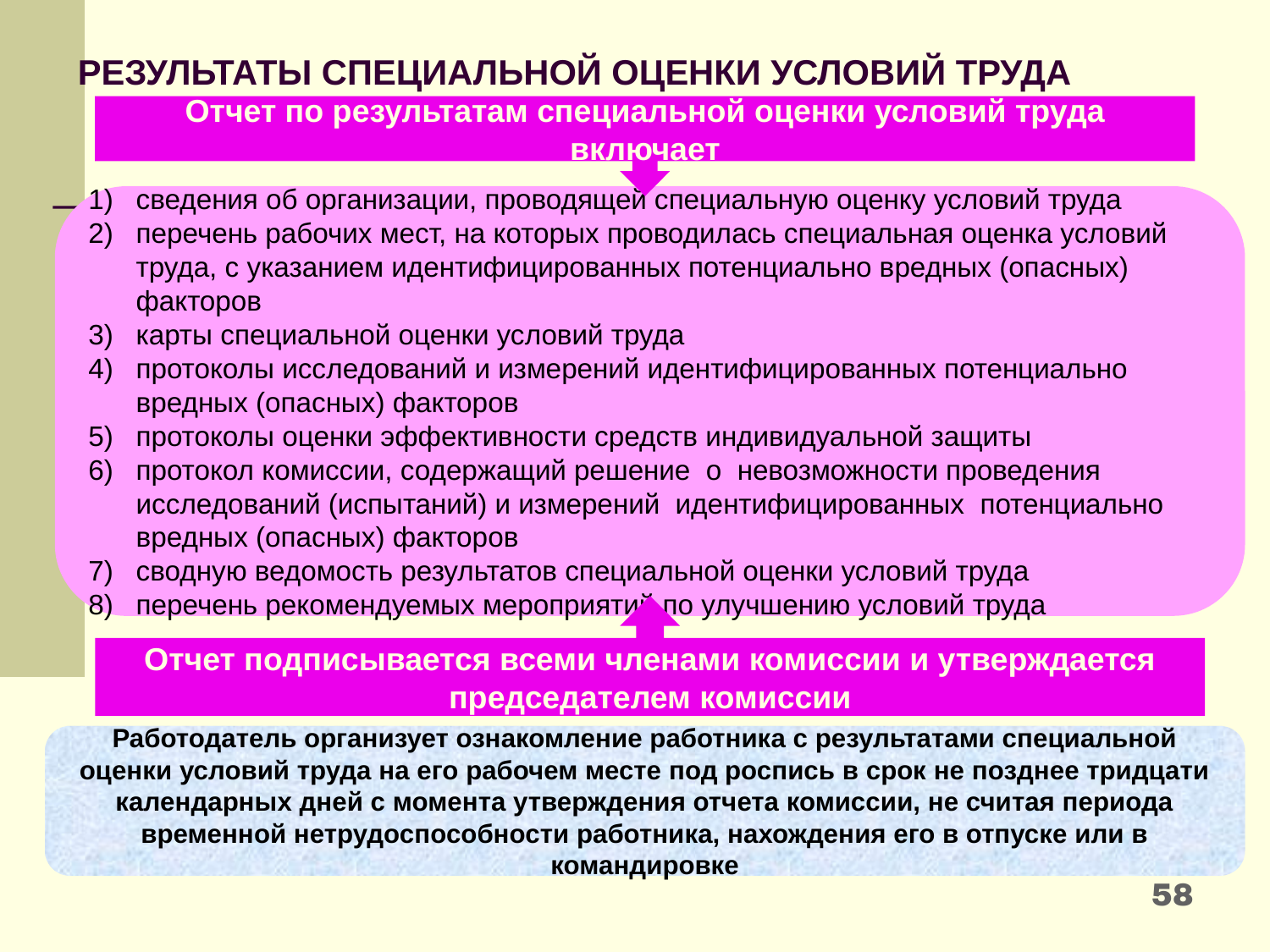

# РЕЗУЛЬТАТЫ СПЕЦИАЛЬНОЙ ОЦЕНКИ УСЛОВИЙ ТРУДА
Отчет по результатам специальной оценки условий труда включает
сведения об организации, проводящей специальную оценку условий труда
перечень рабочих мест, на которых проводилась специальная оценка условий труда, с указанием идентифицированных потенциально вредных (опасных) факторов
карты специальной оценки условий труда
протоколы исследований и измерений идентифицированных потенциально вредных (опасных) факторов
протоколы оценки эффективности средств индивидуальной защиты
протокол комиссии, содержащий решение  о  невозможности проведения исследований (испытаний) и измерений  идентифицированных  потенциально вредных (опасных) факторов
сводную ведомость результатов специальной оценки условий труда
перечень рекомендуемых мероприятий по улучшению условий труда
Отчет подписывается всеми членами комиссии и утверждается председателем комиссии
Работодатель организует ознакомление работника с результатами специальной оценки условий труда на его рабочем месте под роспись в срок не позднее тридцати календарных дней с момента утверждения отчета комиссии, не считая периода временной нетрудоспособности работника, нахождения его в отпуске или в командировке
58